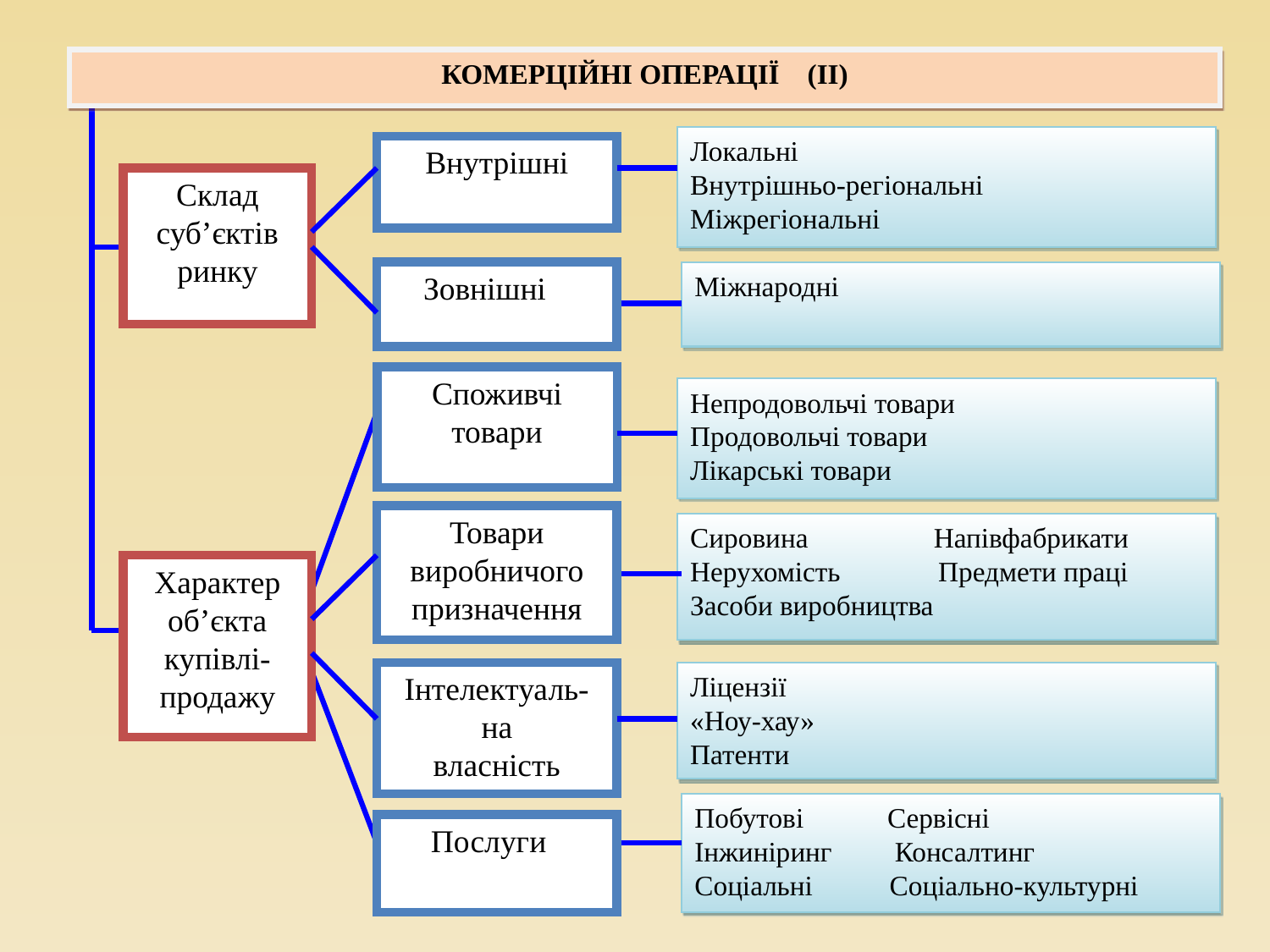

Комерційні операції    (ІІ)
Локальні
Внутрішньо-регіональні
Міжрегіональні
Внутрішні
Склад суб’єктів
ринку

Зовнішні
Міжнародні
Споживчі товари

Непродовольчі товари
Продовольчі товари
Лікарські товари
Товари
виробничого
призначення
Сировина                  Напівфабрикати
Нерухомість              Предмети праці
Засоби виробництва

Характер об’єкта
купівлі-продажу
Інтелектуаль-на
власність

Ліцензії
«Ноу-хау»
Патенти
Побутові            Сервісні
Інжиніринг         Консалтинг
Соціальні           Соціально-культурні
Послуги